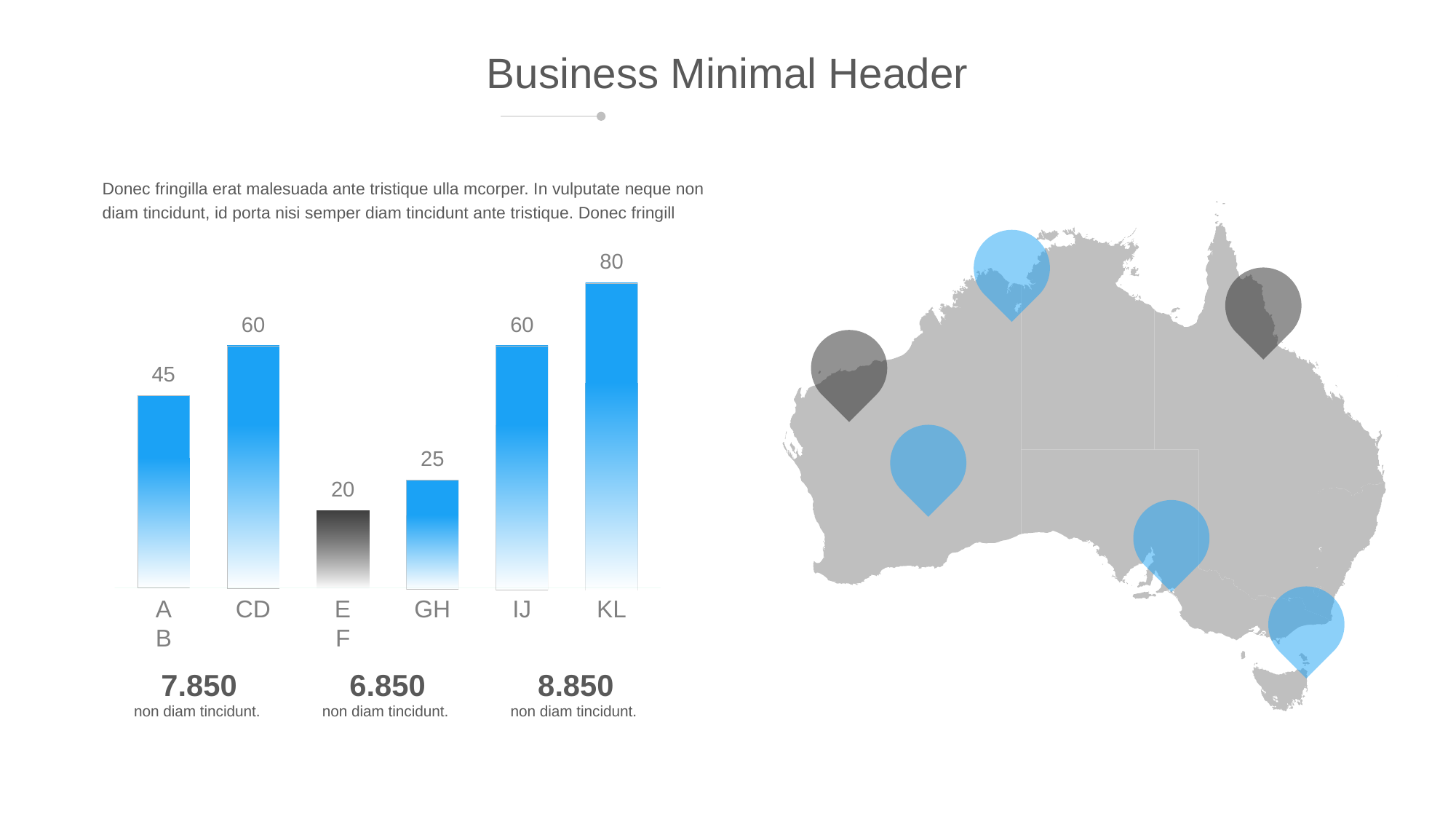

Business Minimal Header
Donec fringilla erat malesuada ante tristique ulla mcorper. In vulputate neque non diam tincidunt, id porta nisi semper diam tincidunt ante tristique. Donec fringill

80

60
60

45

25
20

AB
CD
EF
GH
IJ
KL
7.850
non diam tincidunt.
6.850
non diam tincidunt.
8.850
non diam tincidunt.